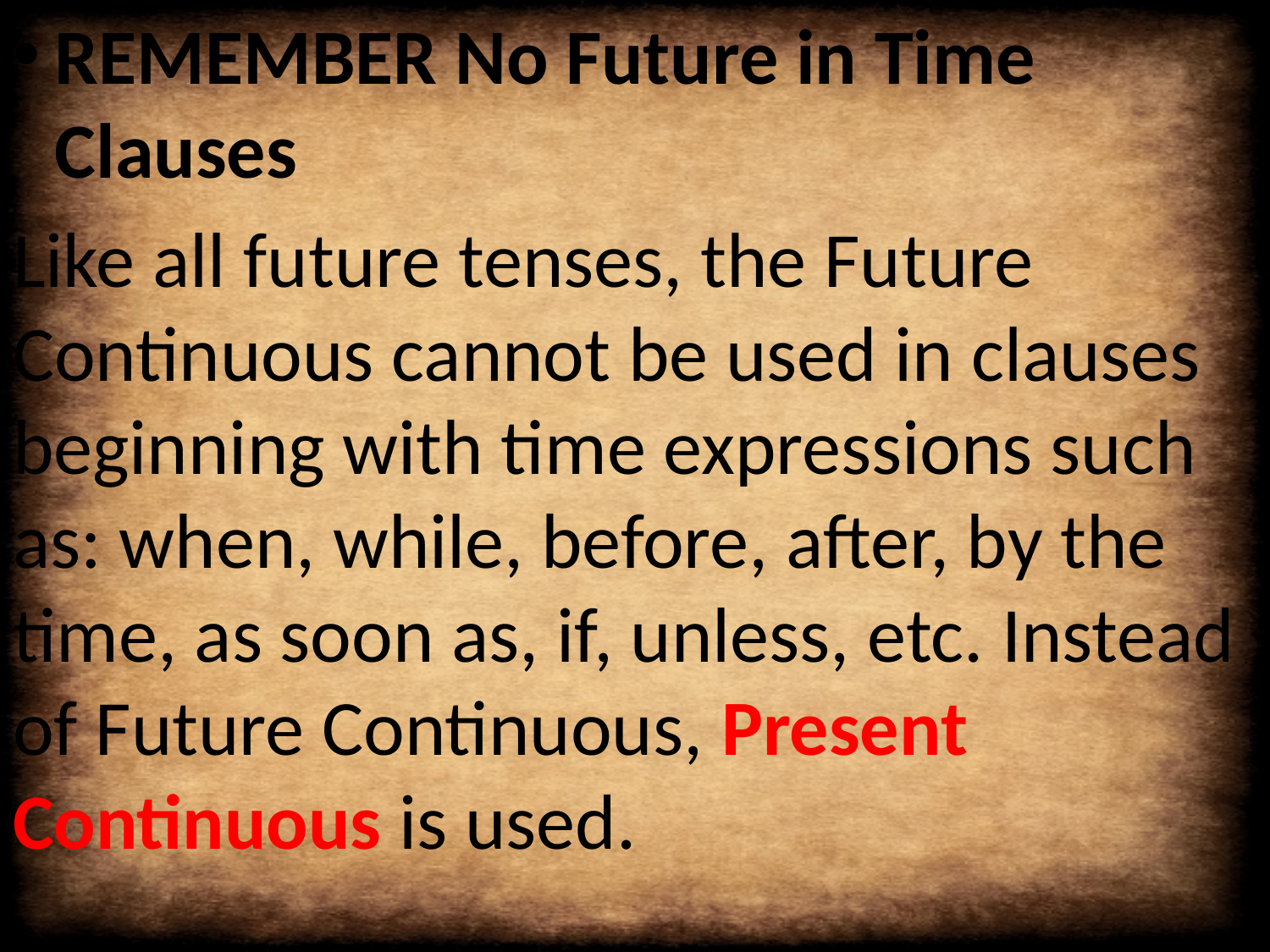

REMEMBER No Future in Time Clauses
Like all future tenses, the Future Continuous cannot be used in clauses beginning with time expressions such as: when, while, before, after, by the time, as soon as, if, unless, etc. Instead of Future Continuous, Present Continuous is used.